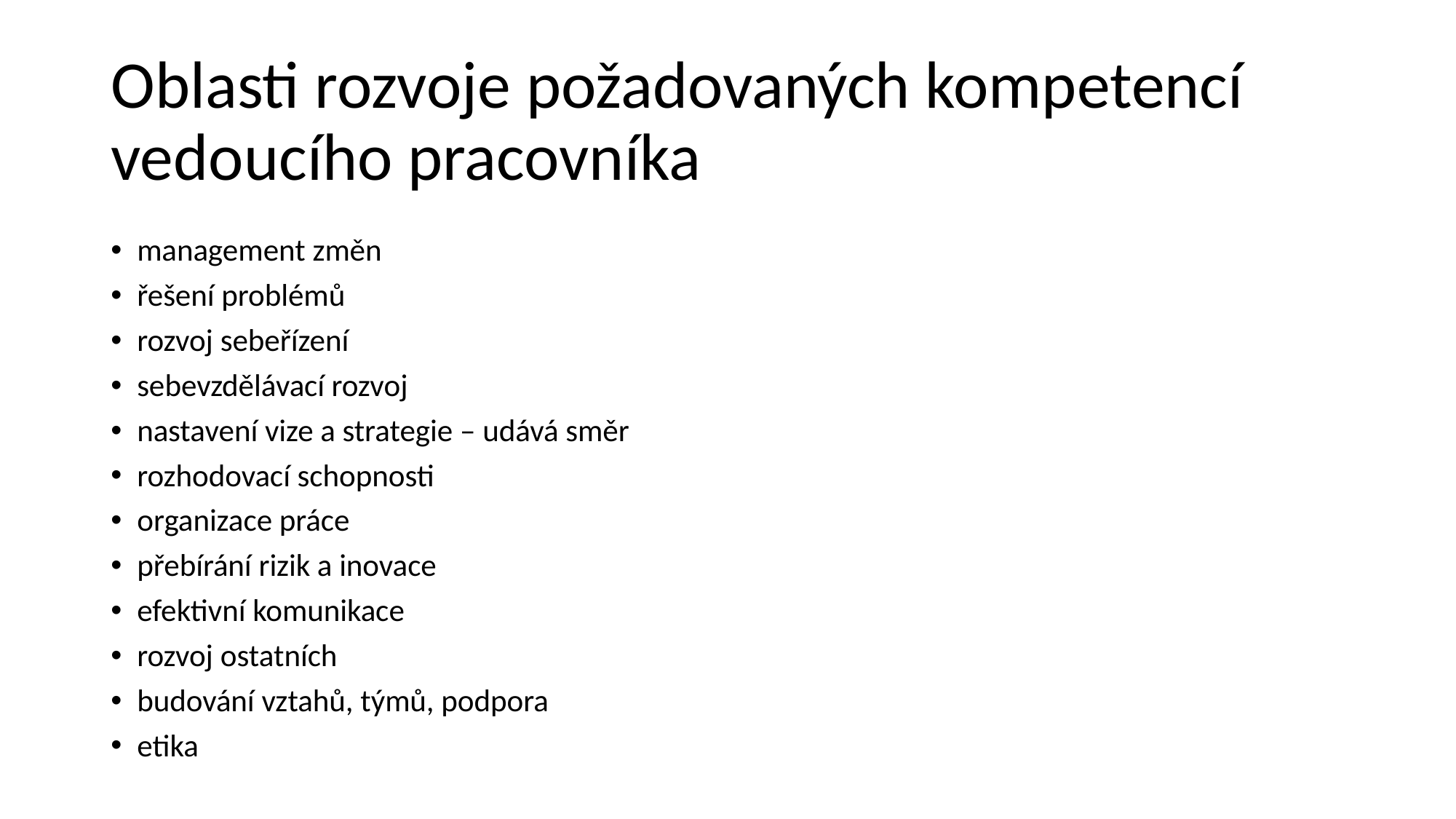

# Oblasti rozvoje požadovaných kompetencí vedoucího pracovníka
management změn
řešení problémů
rozvoj sebeřízení
sebevzdělávací rozvoj
nastavení vize a strategie – udává směr
rozhodovací schopnosti
organizace práce
přebírání rizik a inovace
efektivní komunikace
rozvoj ostatních
budování vztahů, týmů, podpora
etika